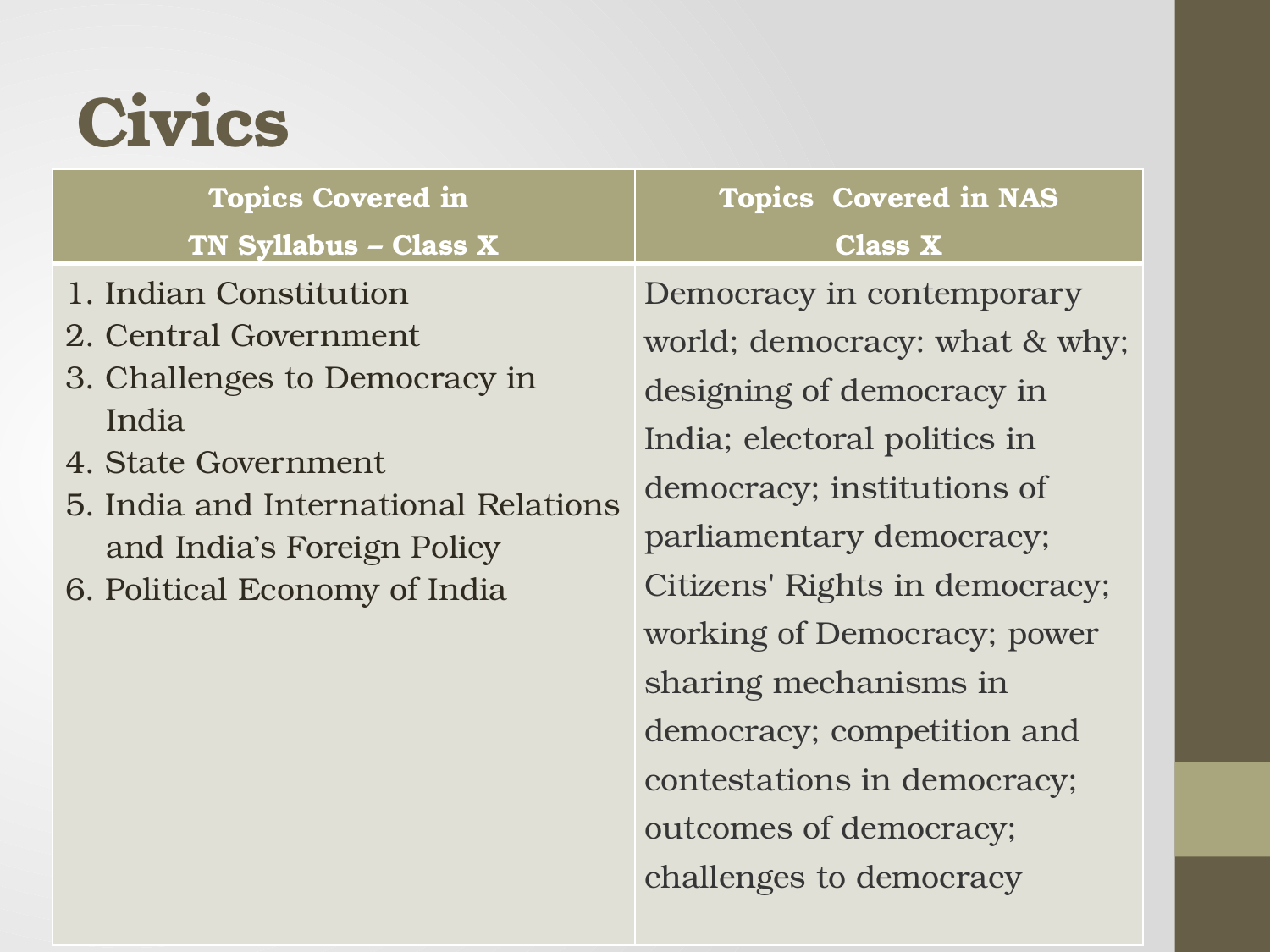

# Civics
| Topics Covered in TN Syllabus – Class X | Topics Covered in NAS Class X |
| --- | --- |
| 1. Indian Constitution 2. Central Government 3. Challenges to Democracy in India 4. State Government 5. India and International Relations and India’s Foreign Policy 6. Political Economy of India | Democracy in contemporary world; democracy: what & why; designing of democracy in India; electoral politics in democracy; institutions of parliamentary democracy; Citizens' Rights in democracy; working of Democracy; power sharing mechanisms in democracy; competition and contestations in democracy; outcomes of democracy; challenges to democracy |